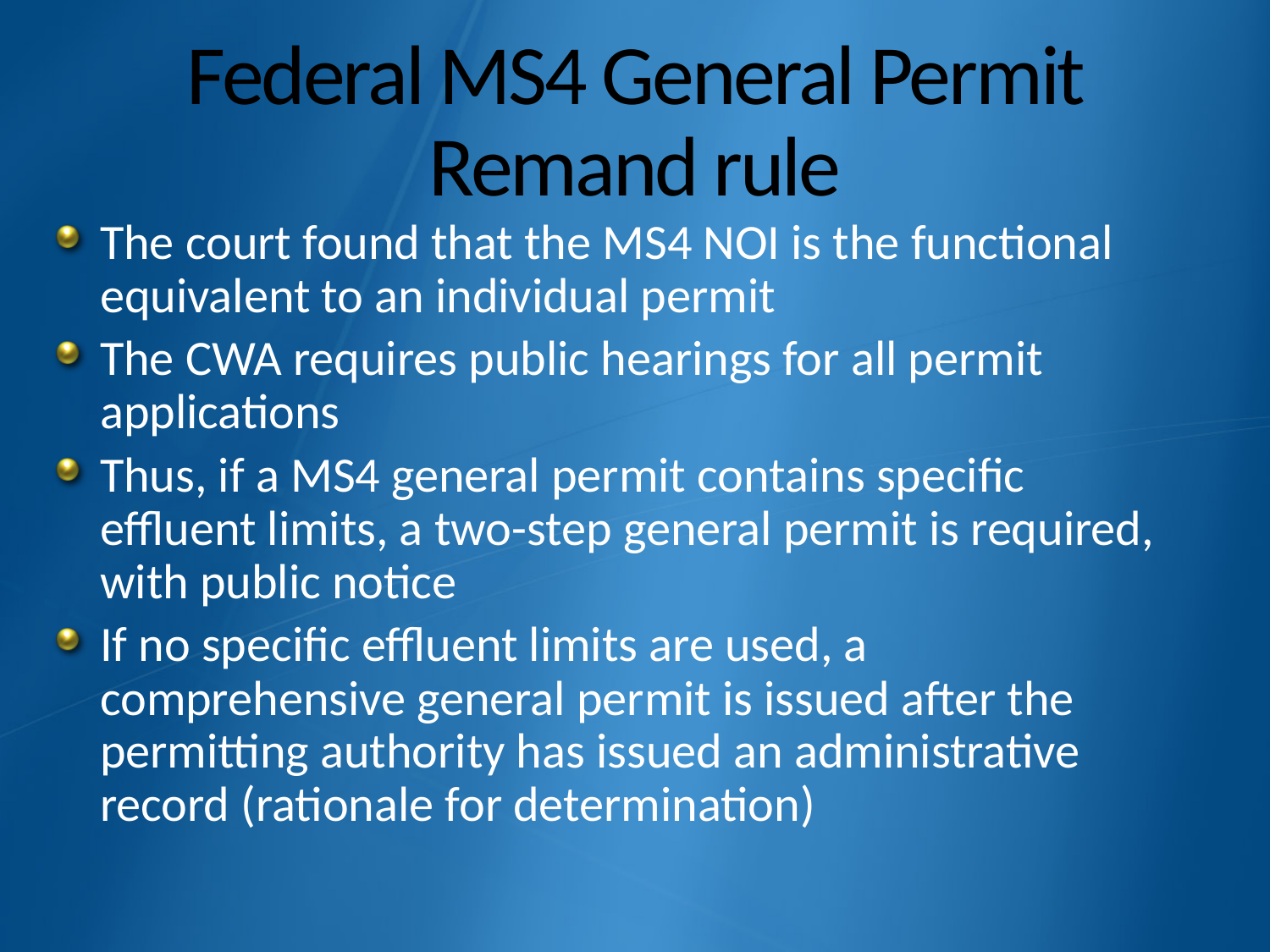

# Federal MS4 General Permit Remand rule
The court found that the MS4 NOI is the functional equivalent to an individual permit
The CWA requires public hearings for all permit applications
Thus, if a MS4 general permit contains specific effluent limits, a two-step general permit is required, with public notice
If no specific effluent limits are used, a comprehensive general permit is issued after the permitting authority has issued an administrative record (rationale for determination)